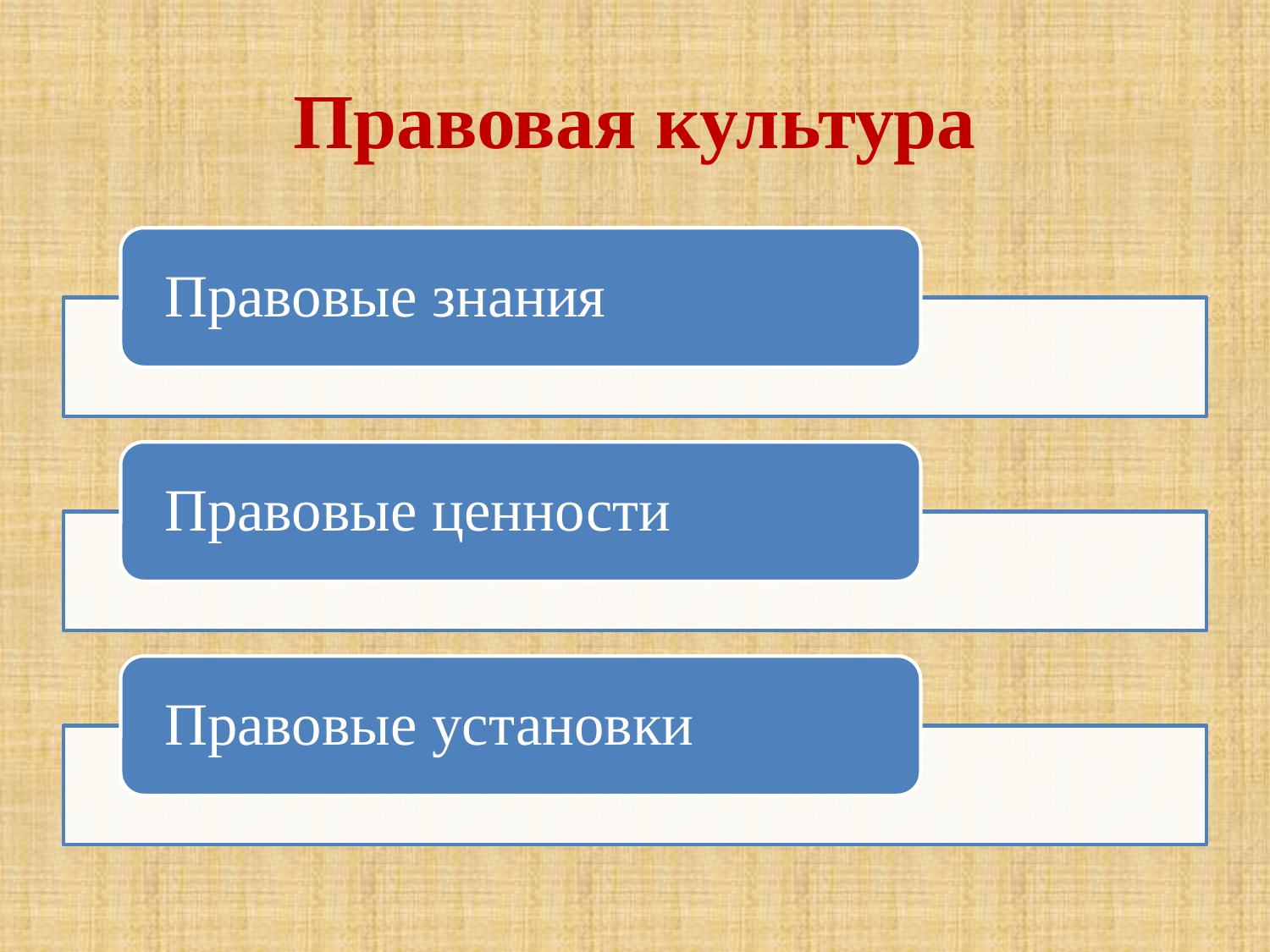

# Правовая культура
Правовые знания
Правовые ценности
Правовые установки